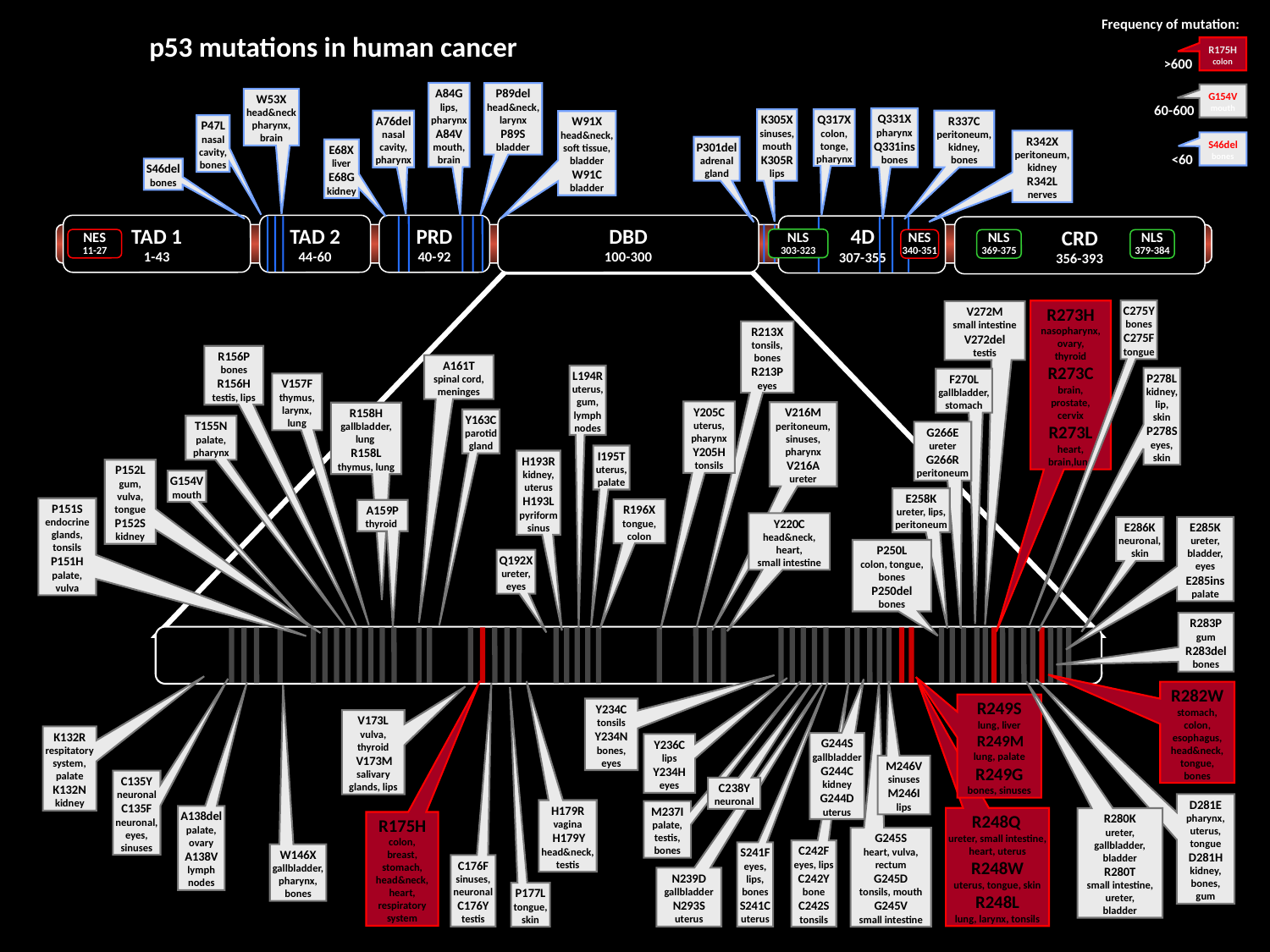

p53 mutations in human cancer
Frequency of mutation:
R175H
colon
>600
A84G
lips,
pharynx
A84V
mouth,
brain
P89del
head&neck,
larynx
P89S
bladder
G154V
mouth
W53X
head&neck
pharynx,
brain
60-600
Q331X
pharynx
Q331ins
bones
K305X
sinuses,
mouth
K305R
lips
Q317X
colon,
tonge,
pharynx
A76del
nasal
cavity,
pharynx
R337C
peritoneum,
kidney,
bones
W91X
head&neck,
soft tissue,
bladder
W91C
bladder
P47L
nasal
cavity,
bones
R342X
peritoneum,
kidney
R342L
nerves
S46del
bones
P301del
adrenal
gland
E68X
liver
E68G
kidney
<60
S46del
bones
TAD 1
1-43
TAD 2
44-60
PRD
40-92
DBD
100-300
4D
307-355

CRD
356-393

NLS
303-323
NES
11-27
NES
340-351
NLS
369-375
NLS
379-384

R273H
nasopharynx,
ovary,
thyroid
R273C
brain,
prostate,
cervix
R273L
heart,
brain,lung
C275Y
bones
C275F
tongue
V272M
small intestine
V272del
testis
R213X
tonsils,
bones
R213P
eyes
R156P
bones
R156H
testis, lips
A161T
spinal cord,
meninges
L194R
uterus,
gum,
lymph
nodes
P278L
kidney,
lip,
skin
P278S
eyes,
skin
F270L
gallbladder,
stomach
V157F
thymus,
larynx,
lung
Y205C
uterus,
pharynx
Y205H
tonsils
V216M
peritoneum,
sinuses,
pharynx
V216A
ureter
R158H
gallbladder,
lung
R158L
thymus, lung
Y163C
parotid
gland
T155N
palate,
pharynx
G266E
ureter
G266R
peritoneum
I195T
uterus,
palate
H193R
kidney,
uterus
H193L
pyriform
sinus
P152L
gum,
vulva,
tongue
P152S
kidney
G154V
mouth
E258K
ureter, lips,
peritoneum
P151S
endocrine
glands,
tonsils
P151H
palate,
vulva
R196X
tongue,
colon
A159P
thyroid
Y220C
head&neck, heart,
small intestine
E285K
ureter,
bladder,
eyes
E285ins
palate
E286K
neuronal,
skin
P250L
colon, tongue,
bones
P250del
bones
Q192X
ureter,
eyes
R283P
gum
R283del
bones
100
300
DBD

R282W
stomach,
colon,
esophagus,
head&neck,
tongue,
bones
R249S
lung, liver
 R249M
lung, palate
R249G
bones, sinuses
Y234C
tonsils
Y234N
bones, eyes
V173L
vulva,
thyroid
 V173M
salivary
glands, lips
K132R
respitatory
system,
palate
K132N
kidney
G244S
gallbladder
G244C
kidney
G244D
uterus
Y236C
lips
Y234H
eyes
M246V
sinuses
M246I
lips
C135Y
neuronal
C135F
neuronal,
eyes,
sinuses
C238Y
neuronal
D281E
pharynx,
uterus,
tongue
D281H
kidney,
bones,
gum
H179R
vagina
 H179Y
head&neck,
testis
M237I
palate,
testis,
bones
A138del
palate,
ovary
A138V
lymph
nodes
R280K
ureter,
gallbladder,
bladder
R280T
small intestine,
ureter,
bladder
R248Q
ureter, small intestine,
heart, uterus
R248W
uterus, tongue, skin
R248L
lung, larynx, tonsils
R175H
colon,
breast,
stomach,
head&neck,
heart,
respiratory
system
G245S
heart, vulva,
rectum
G245D
tonsils, mouth
G245V
small intestine
C242F
eyes, lips
C242Y
bone
C242S
tonsils
S241F
eyes,
lips,
bones
S241C
uterus
W146X
gallbladder,
pharynx,
bones
C176F
sinuses,
neuronal
C176Y
testis
N239D
gallbladder
N293S
uterus
P177L
tongue,
skin